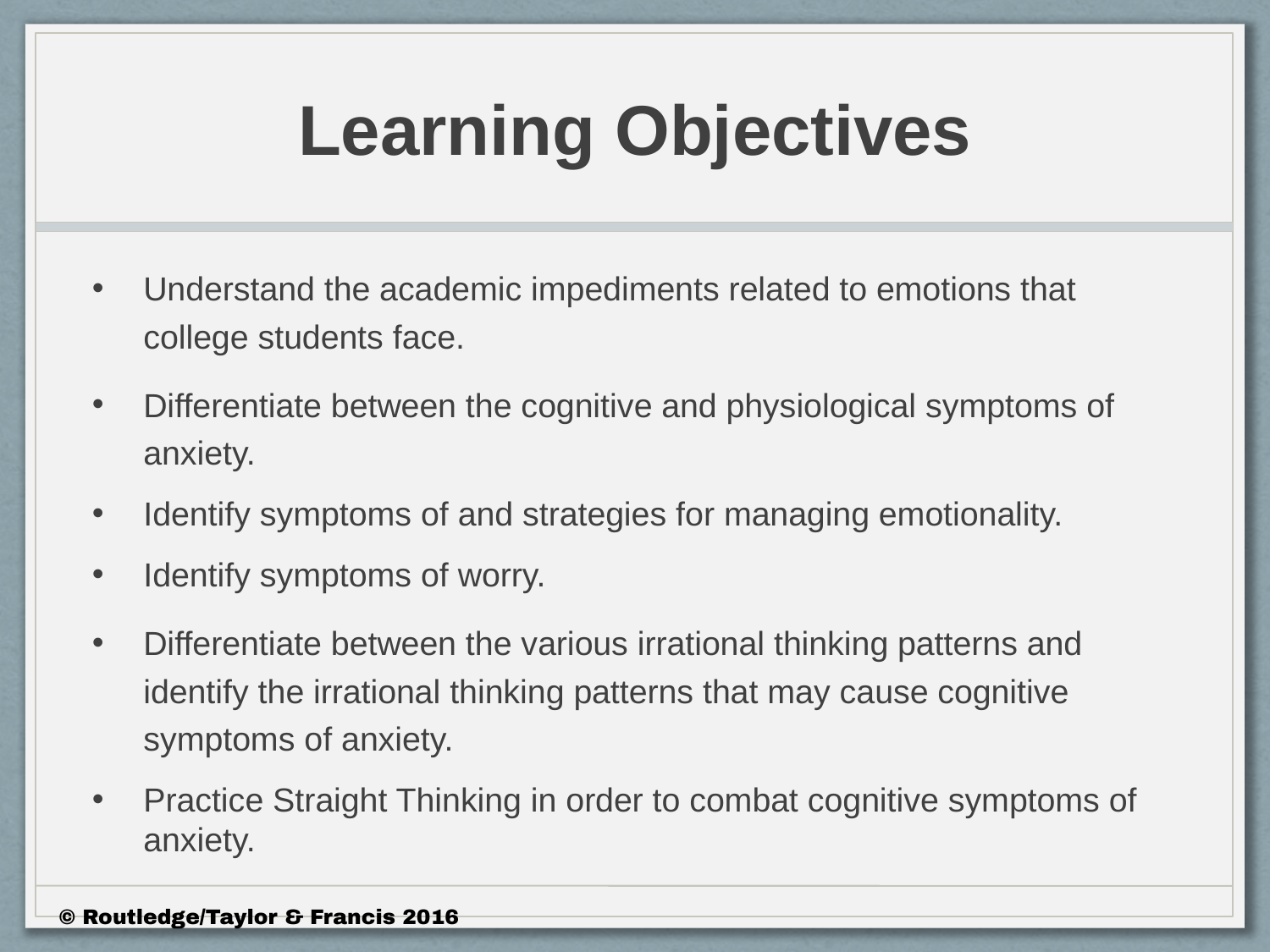

# Learning Objectives
Understand the academic impediments related to emotions that college students face.
Differentiate between the cognitive and physiological symptoms of anxiety.
Identify symptoms of and strategies for managing emotionality.
Identify symptoms of worry.
Differentiate between the various irrational thinking patterns and identify the irrational thinking patterns that may cause cognitive symptoms of anxiety.
Practice Straight Thinking in order to combat cognitive symptoms of anxiety.

© Routledge/Taylor & Francis 2016